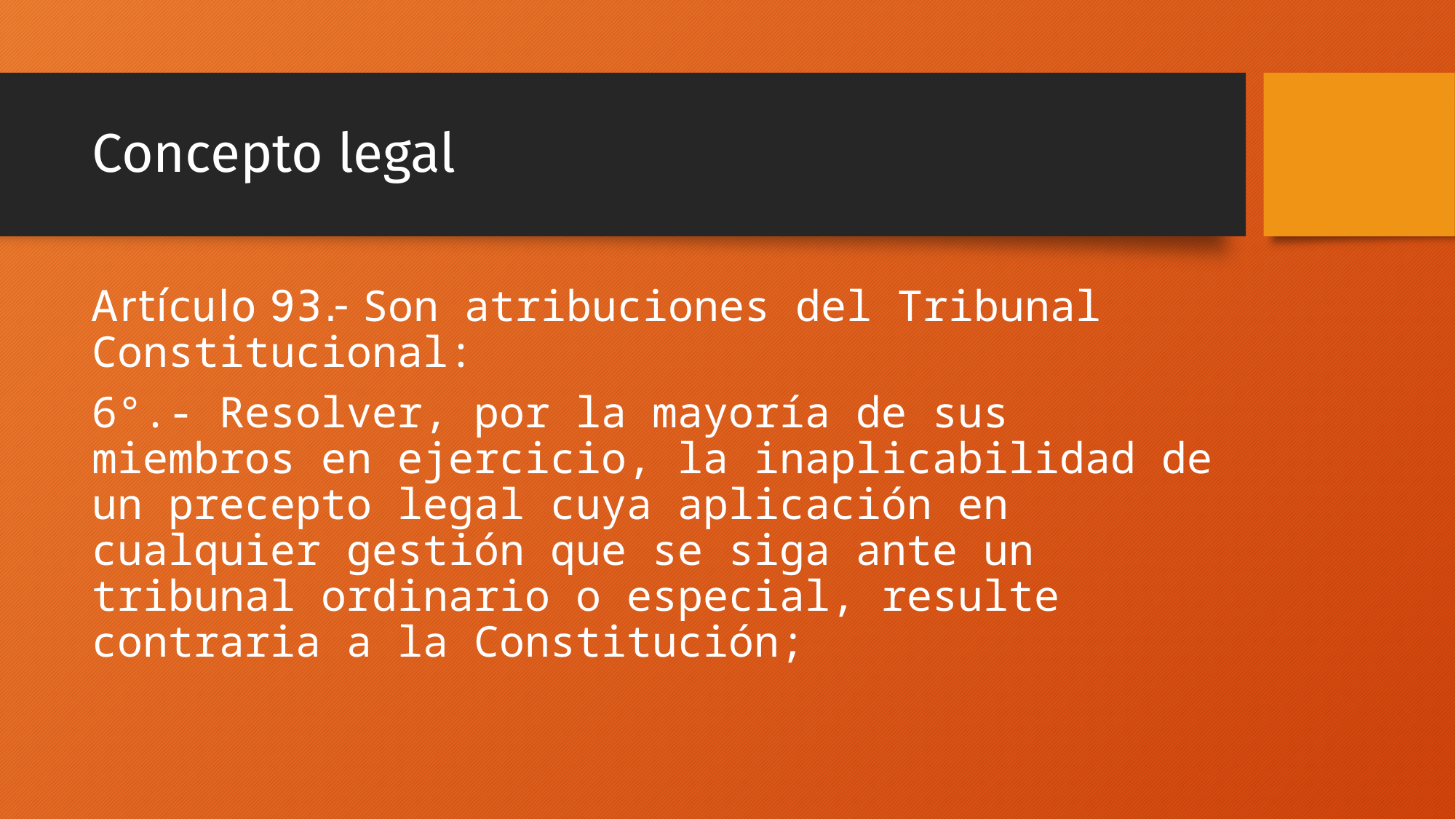

# Concepto legal
Artículo 93.- Son atribuciones del Tribunal Constitucional:
6°.- Resolver, por la mayoría de sus miembros en ejercicio, la inaplicabilidad de un precepto legal cuya aplicación en cualquier gestión que se siga ante un tribunal ordinario o especial, resulte contraria a la Constitución;